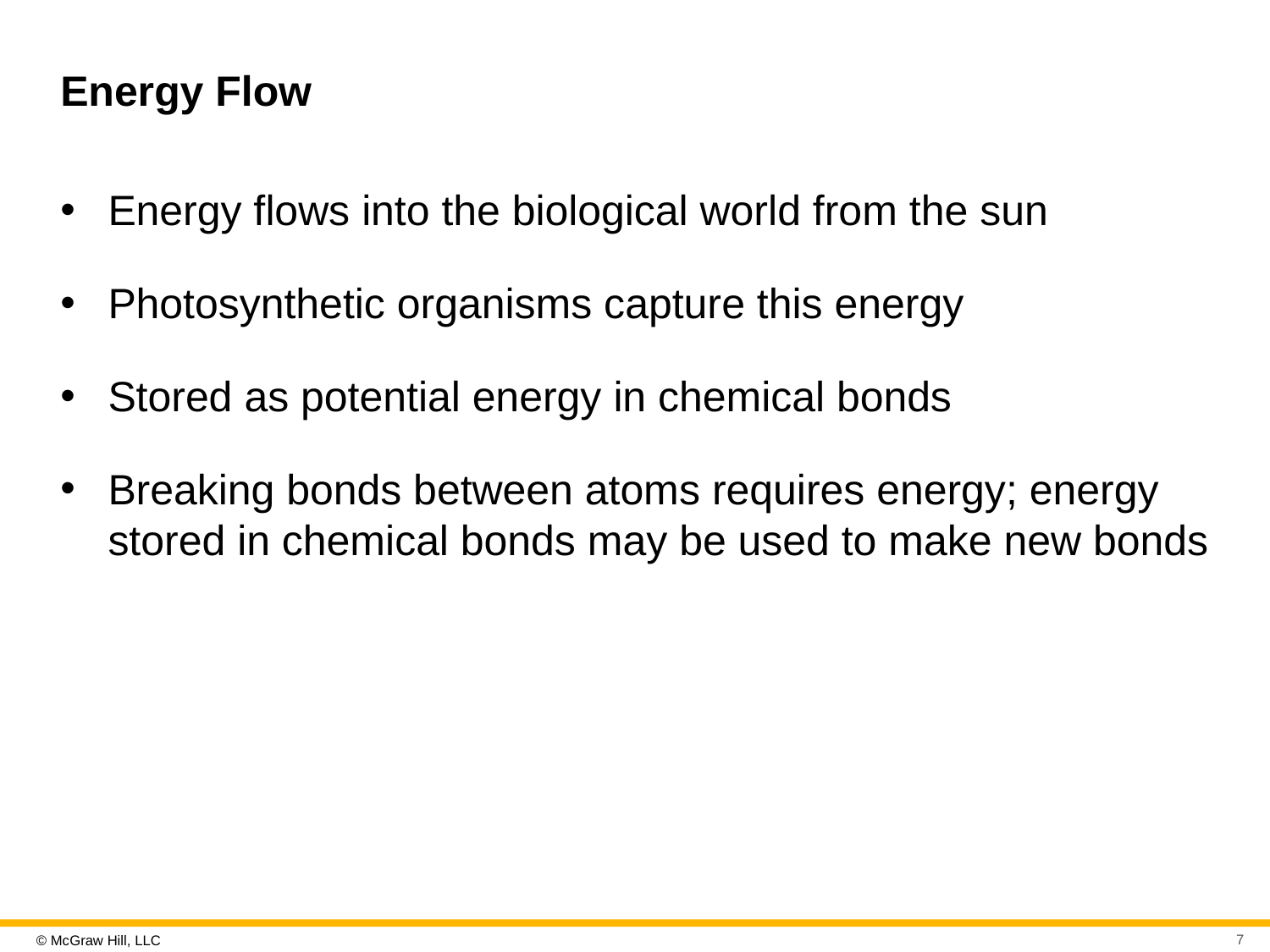

# Energy Flow
Energy flows into the biological world from the sun
Photosynthetic organisms capture this energy
Stored as potential energy in chemical bonds
Breaking bonds between atoms requires energy; energy stored in chemical bonds may be used to make new bonds
7